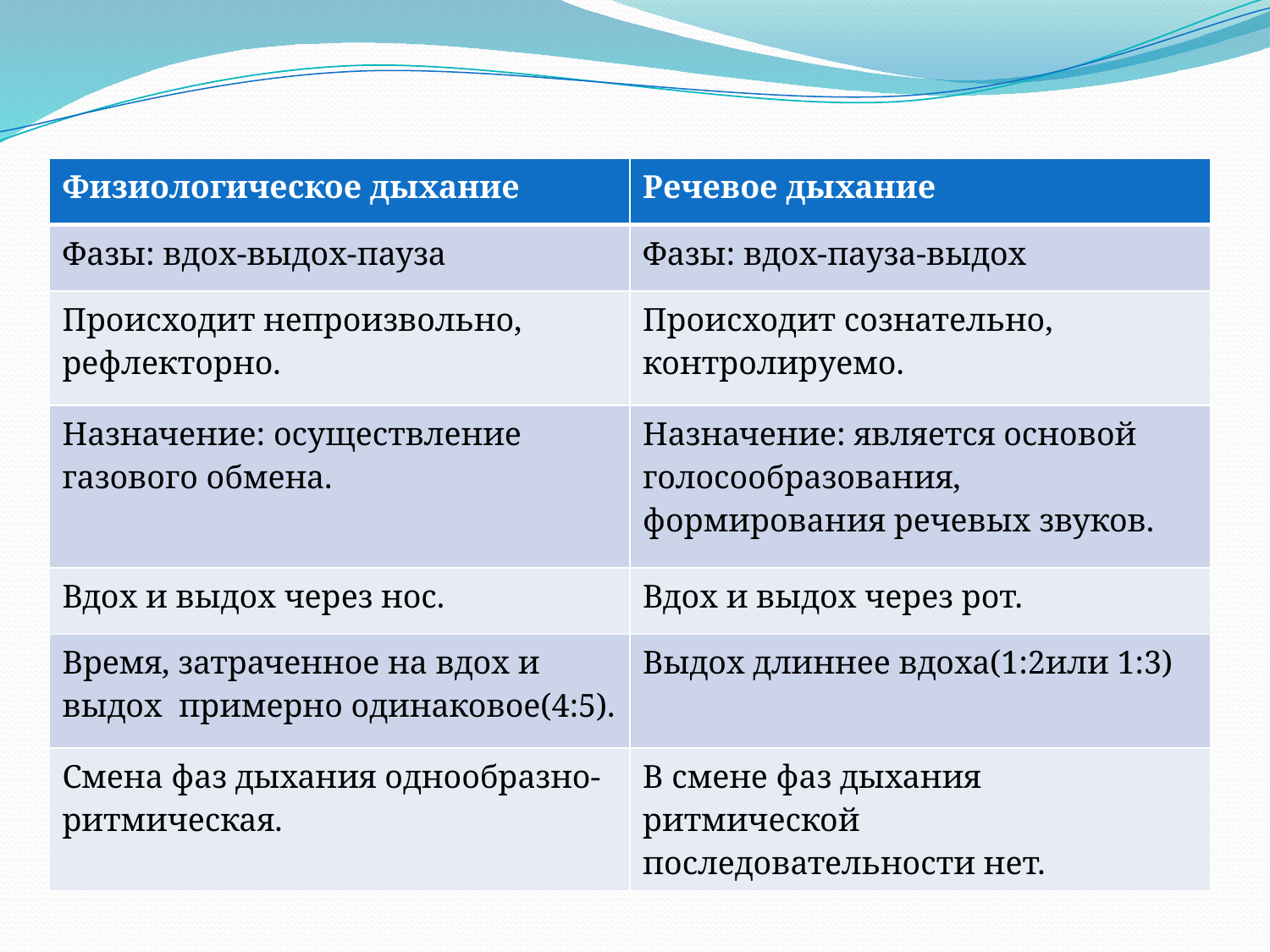

| Физиологическое дыхание | Речевое дыхание |
| --- | --- |
| Фазы: вдох-выдох-пауза | Фазы: вдох-пауза-выдох |
| Происходит непроизвольно, рефлекторно. | Происходит сознательно, контролируемо. |
| Назначение: осуществление газового обмена. | Назначение: является основой голосообразования, формирования речевых звуков. |
| Вдох и выдох через нос. | Вдох и выдох через рот. |
| Время, затраченное на вдох и выдох примерно одинаковое(4:5). | Выдох длиннее вдоха(1:2или 1:3) |
| Смена фаз дыхания однообразно-ритмическая. | В смене фаз дыхания ритмической последовательности нет. |